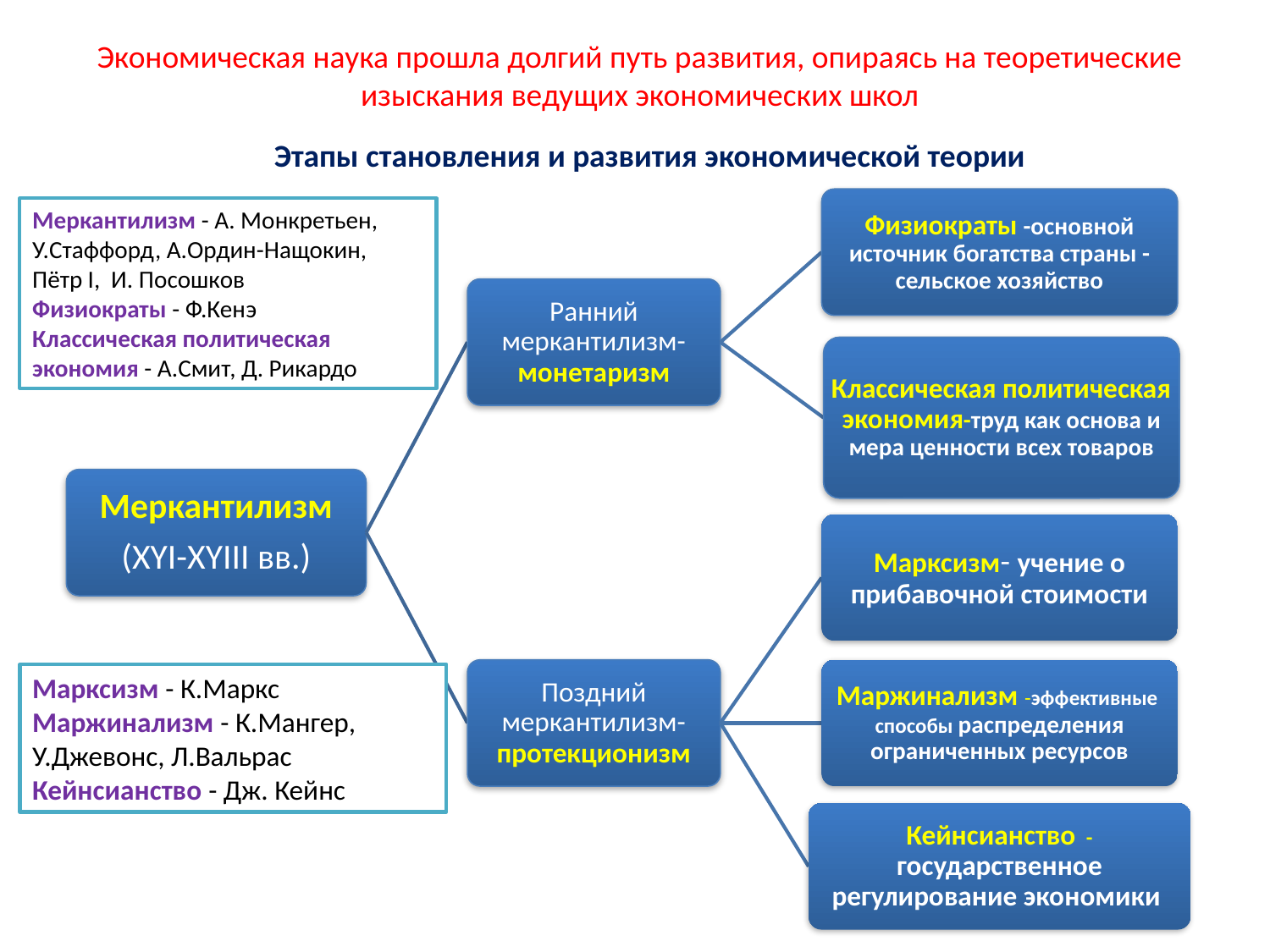

Экономическая наука прошла долгий путь развития, опираясь на теоретические изыскания ведущих экономических школ
Этапы становления и развития экономической теории
Меркантилизм
(XYI-XYIII вв.)

Ранний меркантилизм-монетаризм

Физиократы -основной источник богатства страны -сельское хозяйство

Классическая политическая экономия-труд как основа и мера ценности всех товаров

Поздний меркантилизм-протекционизм

Марксизм- учение о прибавочной стоимости

Маржинализм -эффективные  способы распределения ограниченных ресурсов

Кейнсианство  -государственное регулирование экономики
Меркантилизм - А. Монкретьен, У.Стаффорд, А.Ордин-Нащокин,
Пётр I,  И. Посошков
Физиократы - Ф.Кенэ
Классическая политическая экономия - А.Смит, Д. Рикардо
Марксизм - К.Маркс
Маржинализм - К.Мангер, У.Джевонс, Л.Вальрас
Кейнсианство - Дж. Кейнс